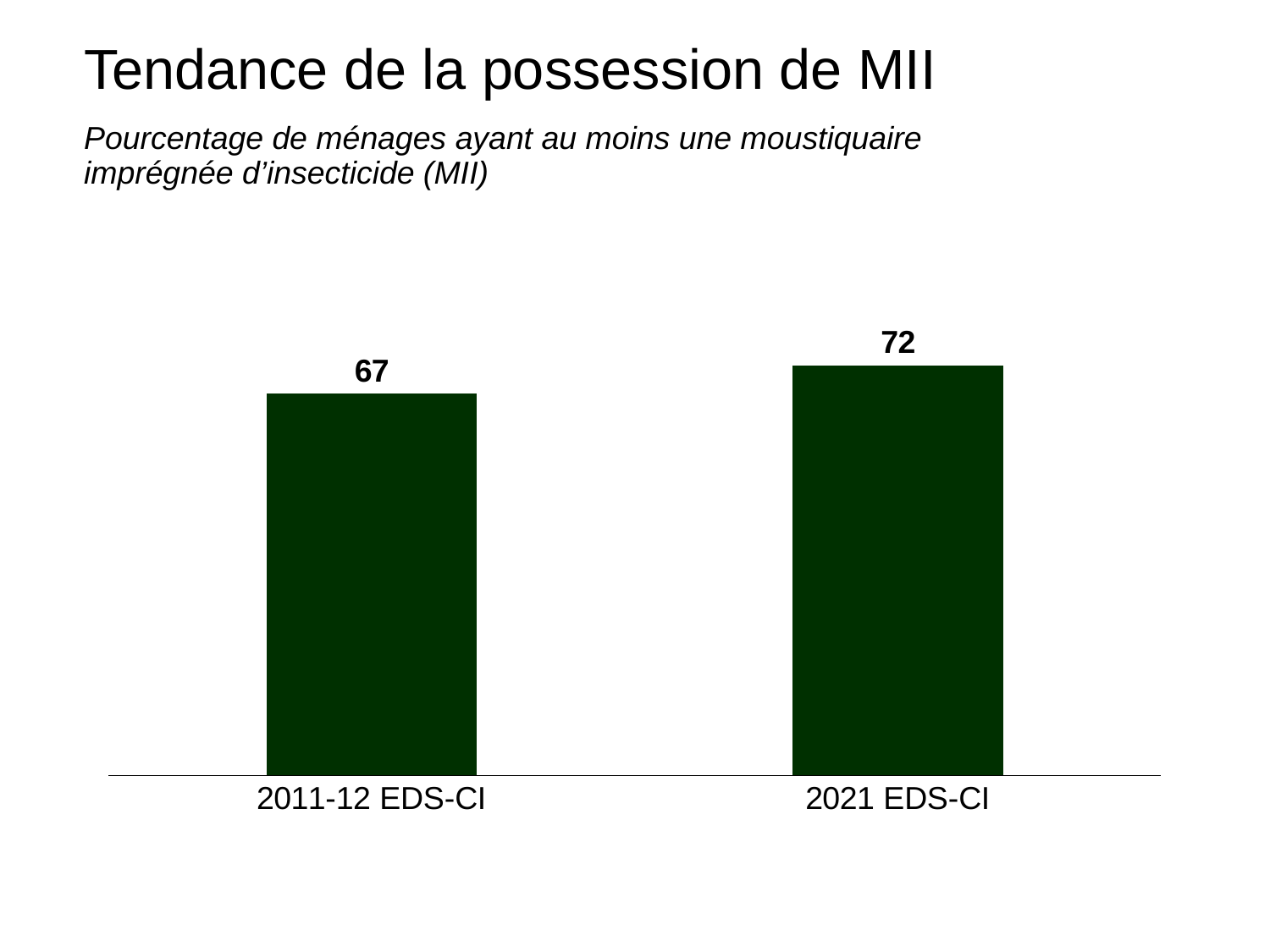

# Tendance de la possession de MII
Pourcentage de ménages ayant au moins une moustiquaire imprégnée d’insecticide (MII)

### Chart

| Category | Any ANC from a skilled provider |
|---|---|
| 2011-12 EDS-CI | 67.0 |
| 2021 EDS-CI | 72.0 |